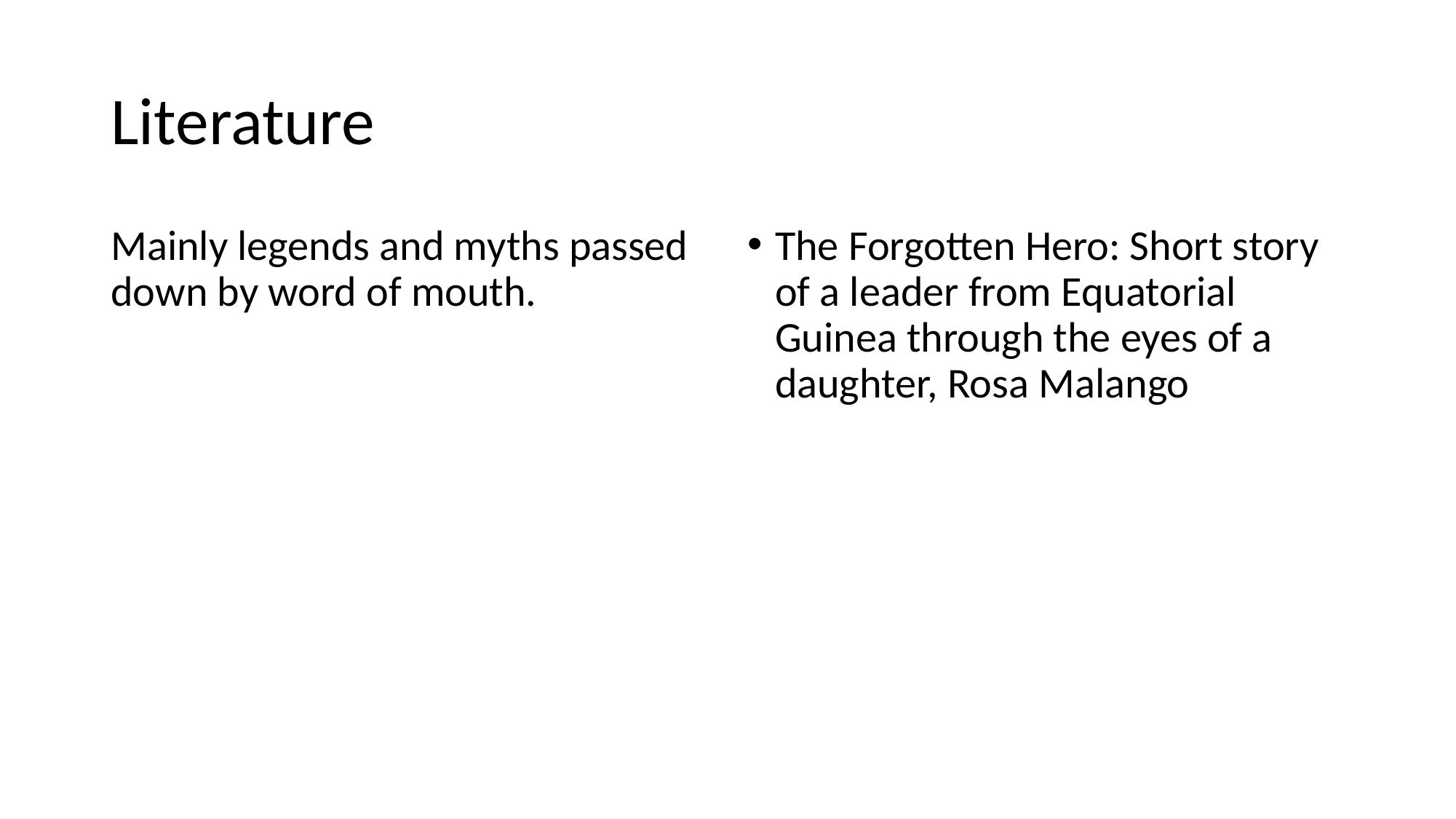

# Literature
Mainly legends and myths passed down by word of mouth.
The Forgotten Hero: Short story of a leader from Equatorial Guinea through the eyes of a daughter, Rosa Malango